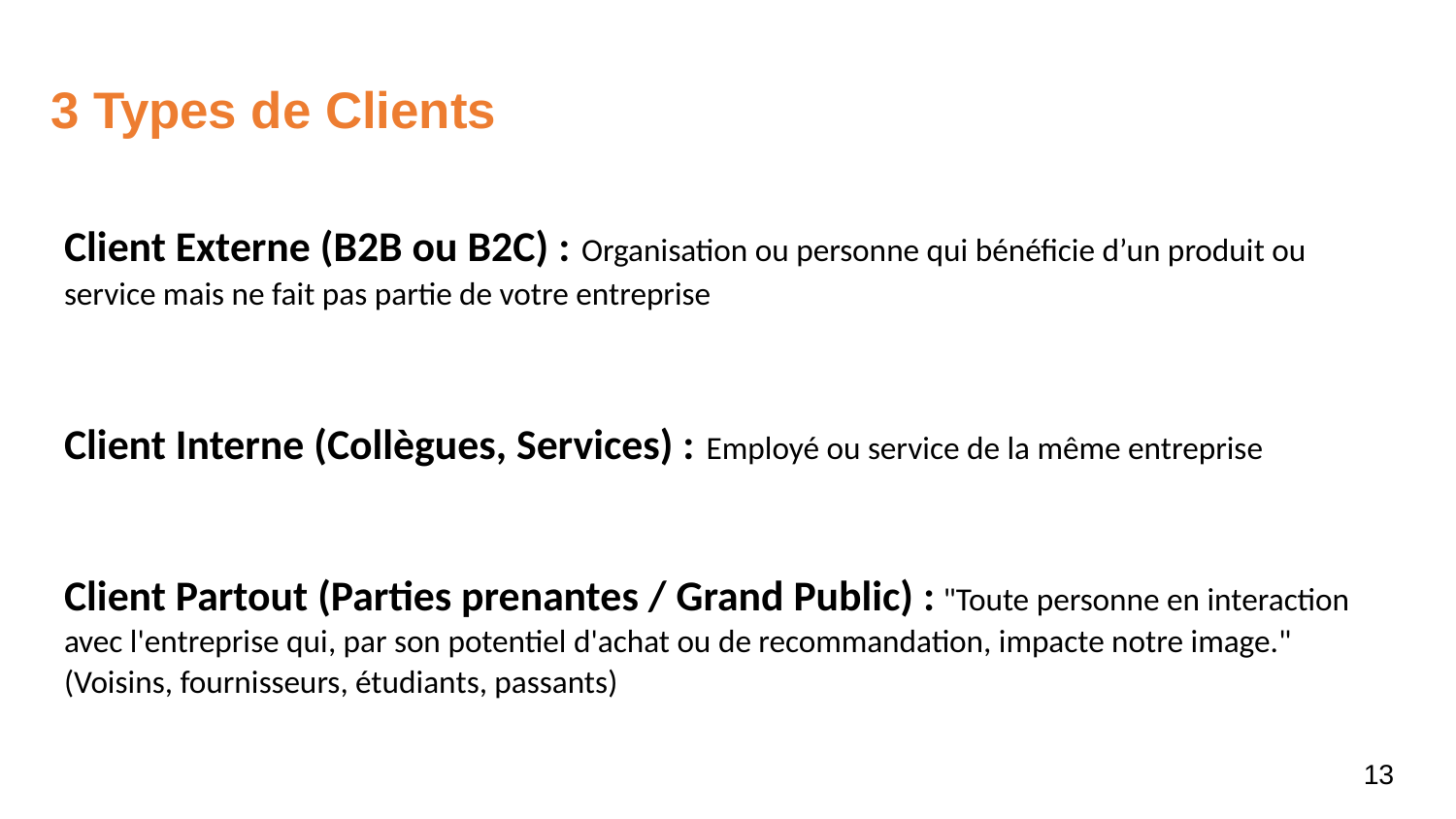

# 3 Types de Clients
Client Externe (B2B ou B2C) : Organisation ou personne qui bénéficie d’un produit ou service mais ne fait pas partie de votre entreprise

Client Interne (Collègues, Services) : Employé ou service de la même entreprise

Client Partout (Parties prenantes / Grand Public) : "Toute personne en interaction avec l'entreprise qui, par son potentiel d'achat ou de recommandation, impacte notre image." (Voisins, fournisseurs, étudiants, passants)
13